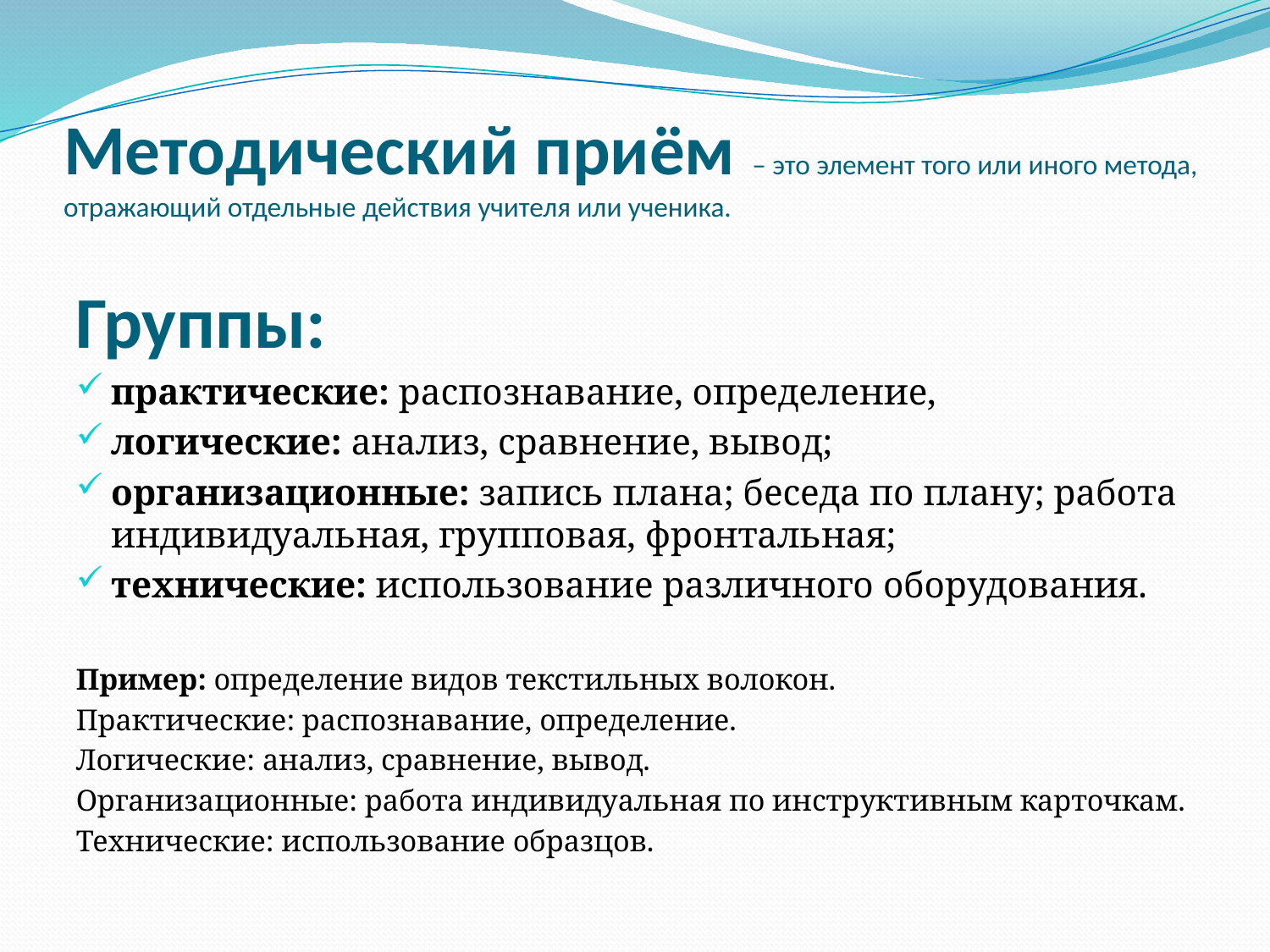

# Методический приём – это элемент того или иного метода, отражающий отдельные действия учителя или ученика.
Группы:
практические: распознавание, определение,
логические: анализ, сравнение, вывод;
организационные: запись плана; беседа по плану; работа индивидуальная, групповая, фронтальная;
технические: использование различного оборудования.

Пример: определение видов текстильных волокон.
Практические: распознавание, определение.
Логические: анализ, сравнение, вывод.
Организационные: работа индивидуальная по инструктивным карточкам.
Технические: использование образцов.